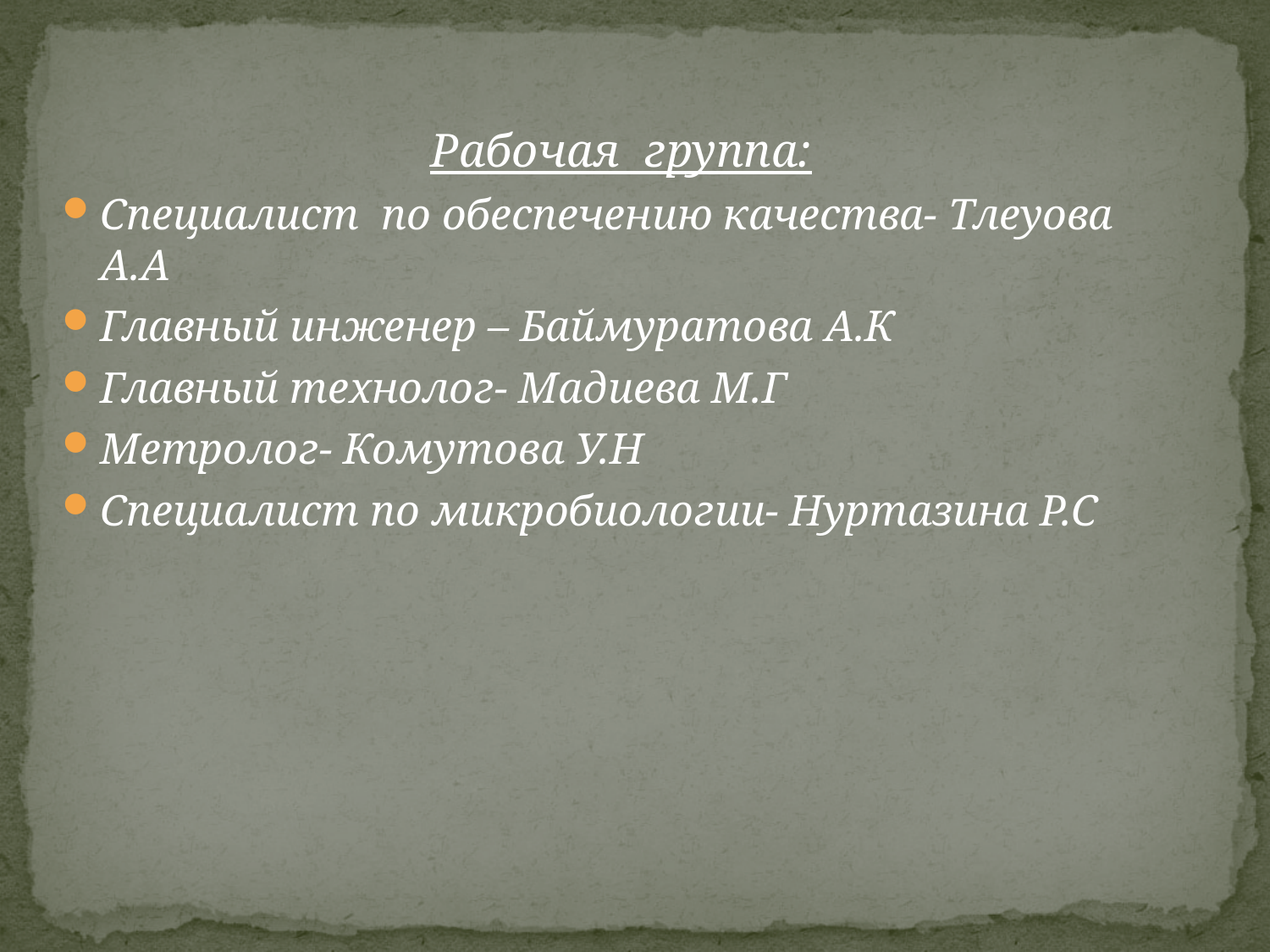

Рабочая  группа:
Специалист  по обеспечению качества- Тлеуова А.А
Главный инженер – Баймуратова А.К
Главный технолог- Мадиева М.Г
Метролог- Комутова У.Н
Специалист по микробиологии- Нуртазина Р.С